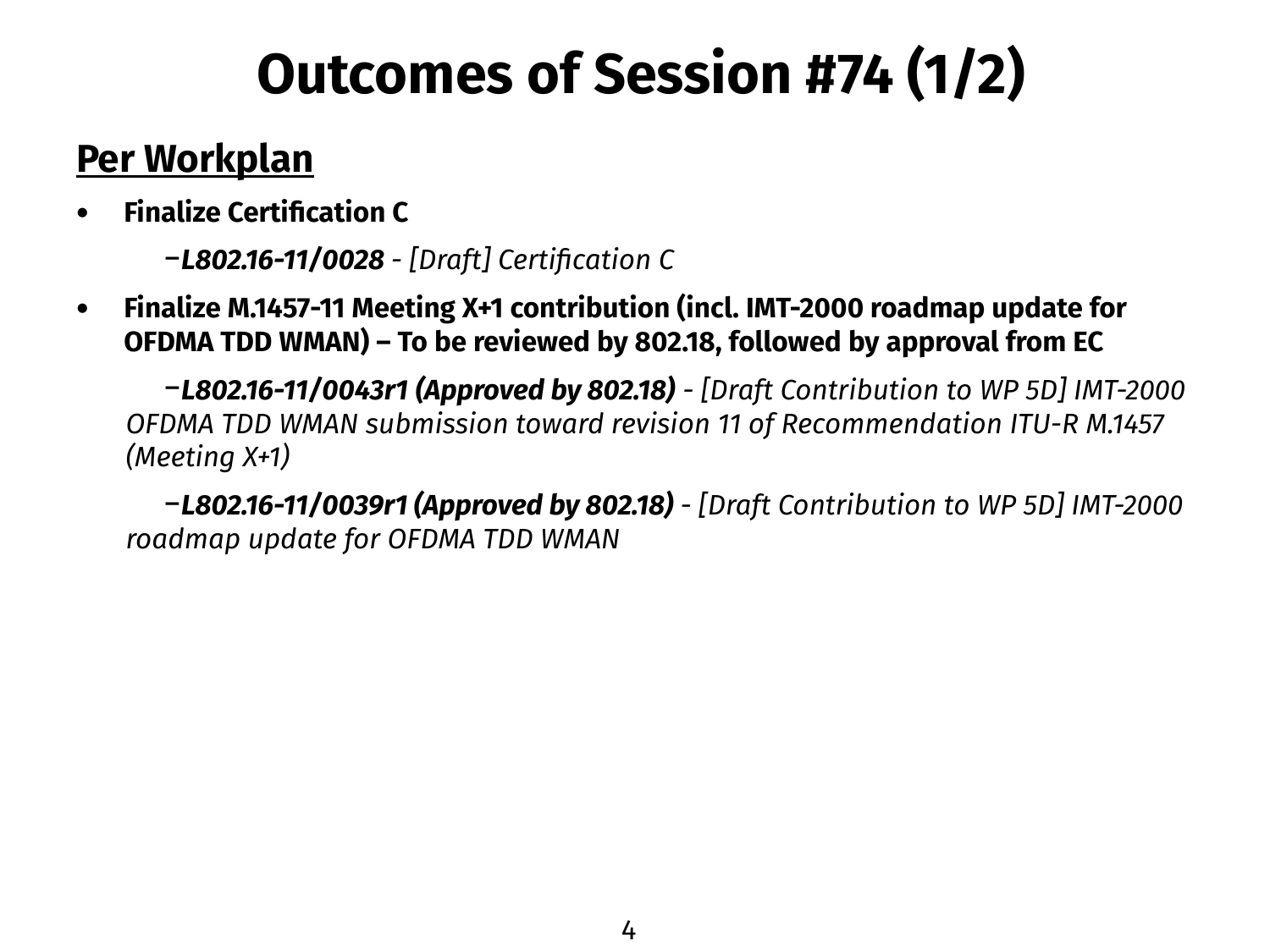

# Outcomes of Session #74 (1/2)
Per Workplan
Finalize Certification C
L802.16-11/0028 - [Draft] Certification C
Finalize M.1457-11 Meeting X+1 contribution (incl. IMT-2000 roadmap update for OFDMA TDD WMAN) – To be reviewed by 802.18, followed by approval from EC
L802.16-11/0043r1 (Approved by 802.18) - [Draft Contribution to WP 5D] IMT-2000 OFDMA TDD WMAN submission toward revision 11 of Recommendation ITU-R M.1457 (Meeting X+1)
L802.16-11/0039r1 (Approved by 802.18) - [Draft Contribution to WP 5D] IMT-2000 roadmap update for OFDMA TDD WMAN